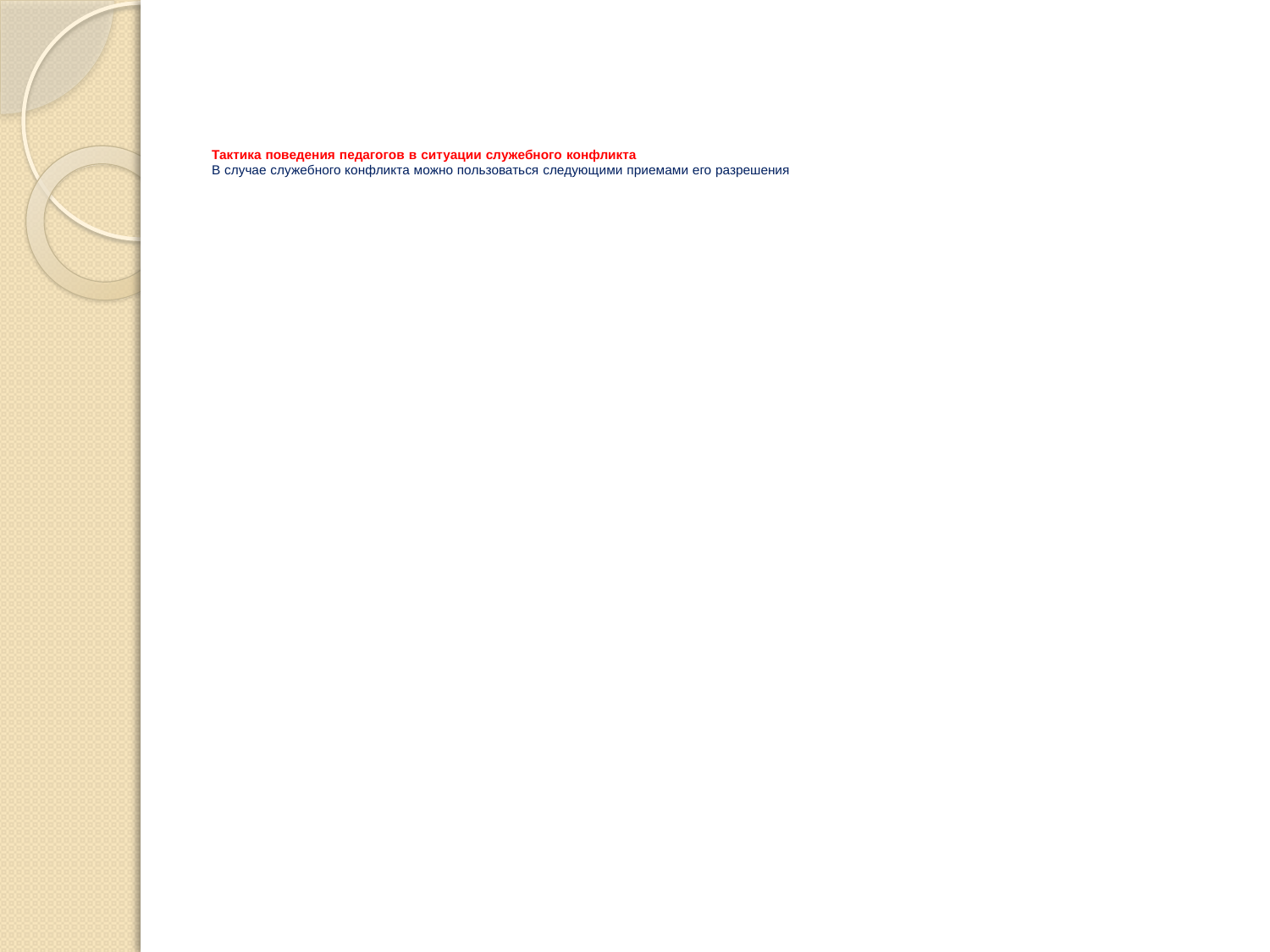

# Тактика поведения педагогов в ситуации служебного конфликта В случае служебного конфликта можно пользоваться следующими приемами его разрешения